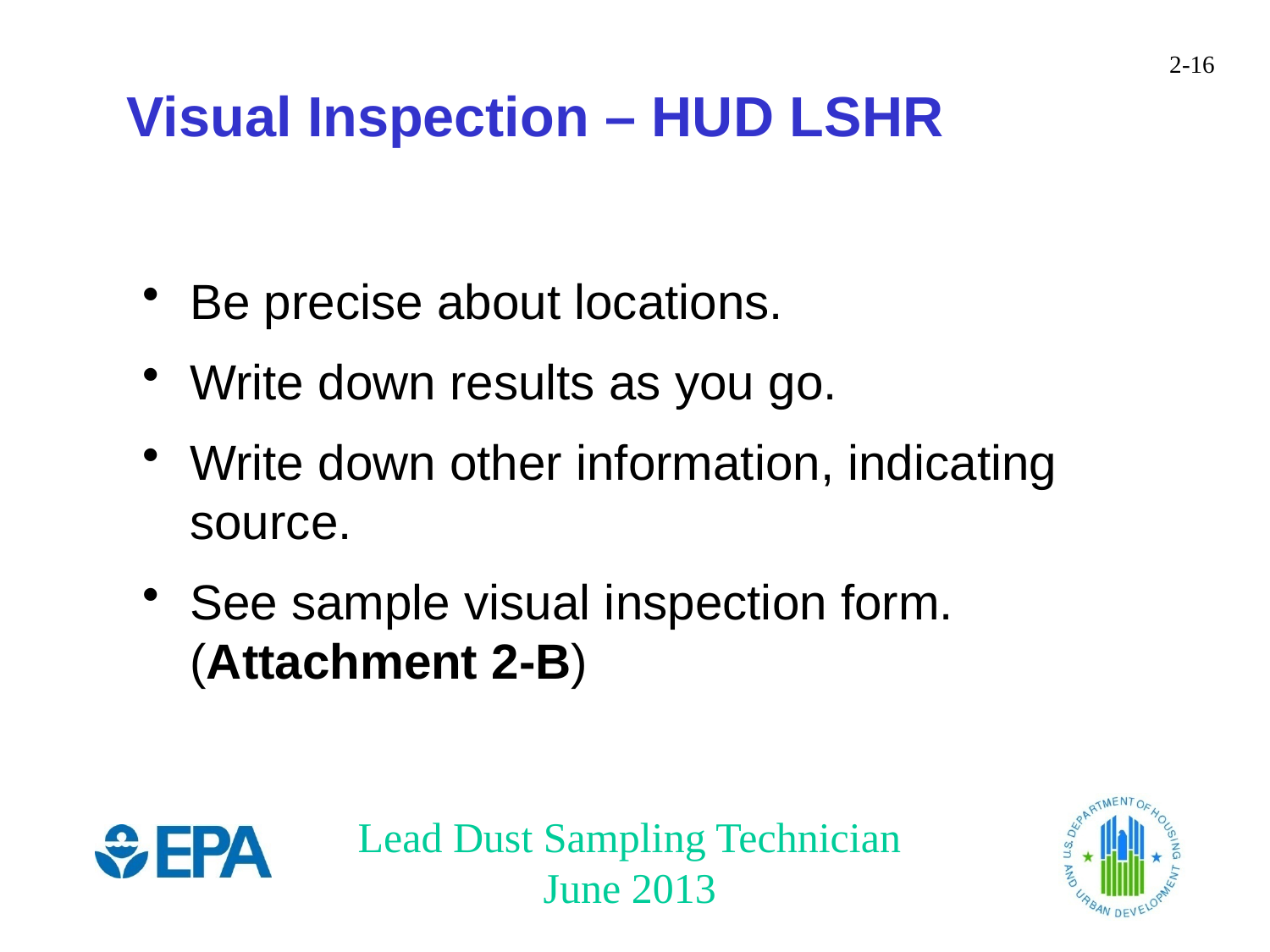

# Visual Inspection – HUD LSHR
Be precise about locations.
Write down results as you go.
Write down other information, indicating source.
See sample visual inspection form. (Attachment 2-B)